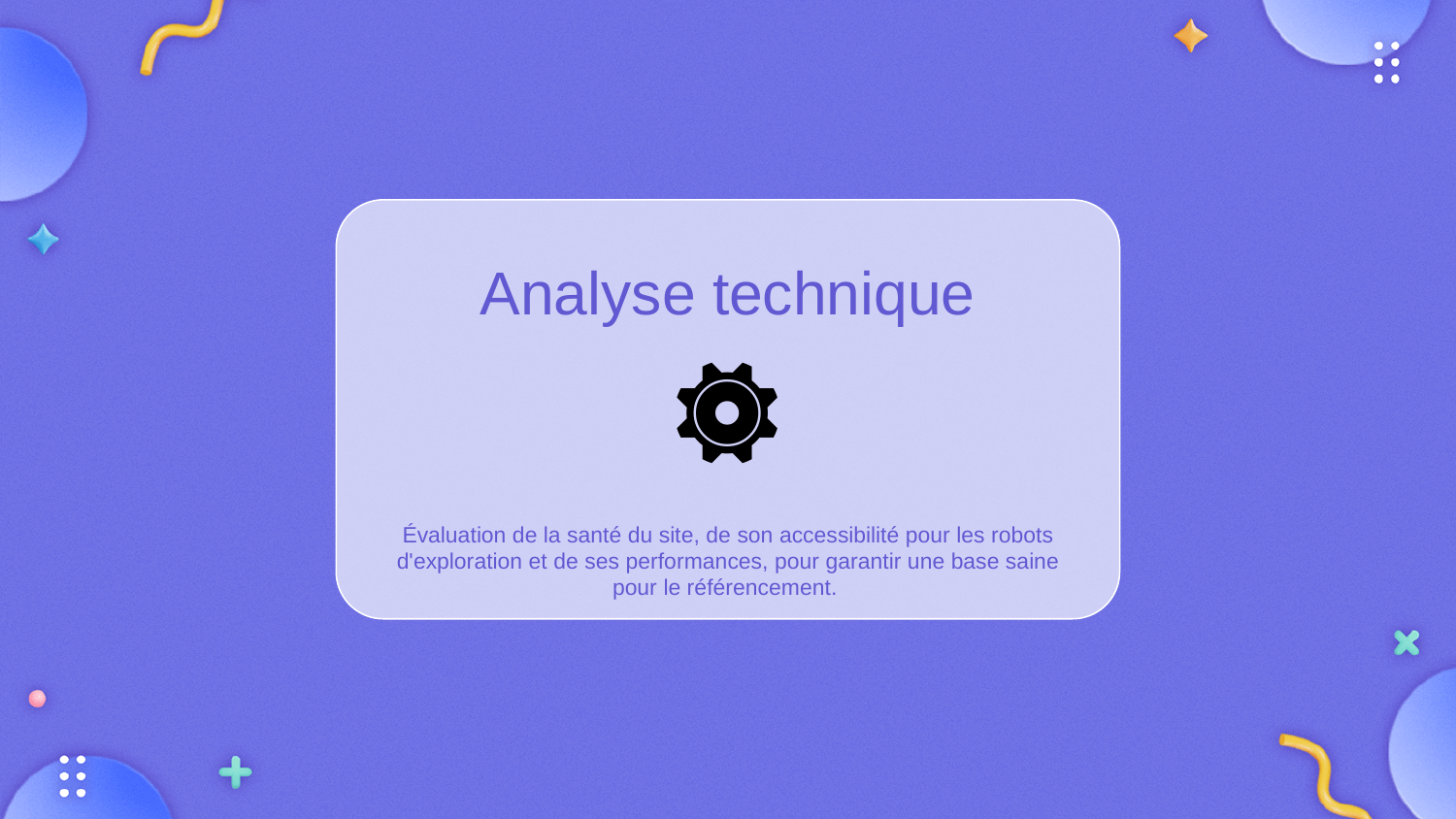

Analyse technique
⚙️
Évaluation de la santé du site, de son accessibilité pour les robots d'exploration et de ses performances, pour garantir une base saine pour le référencement.